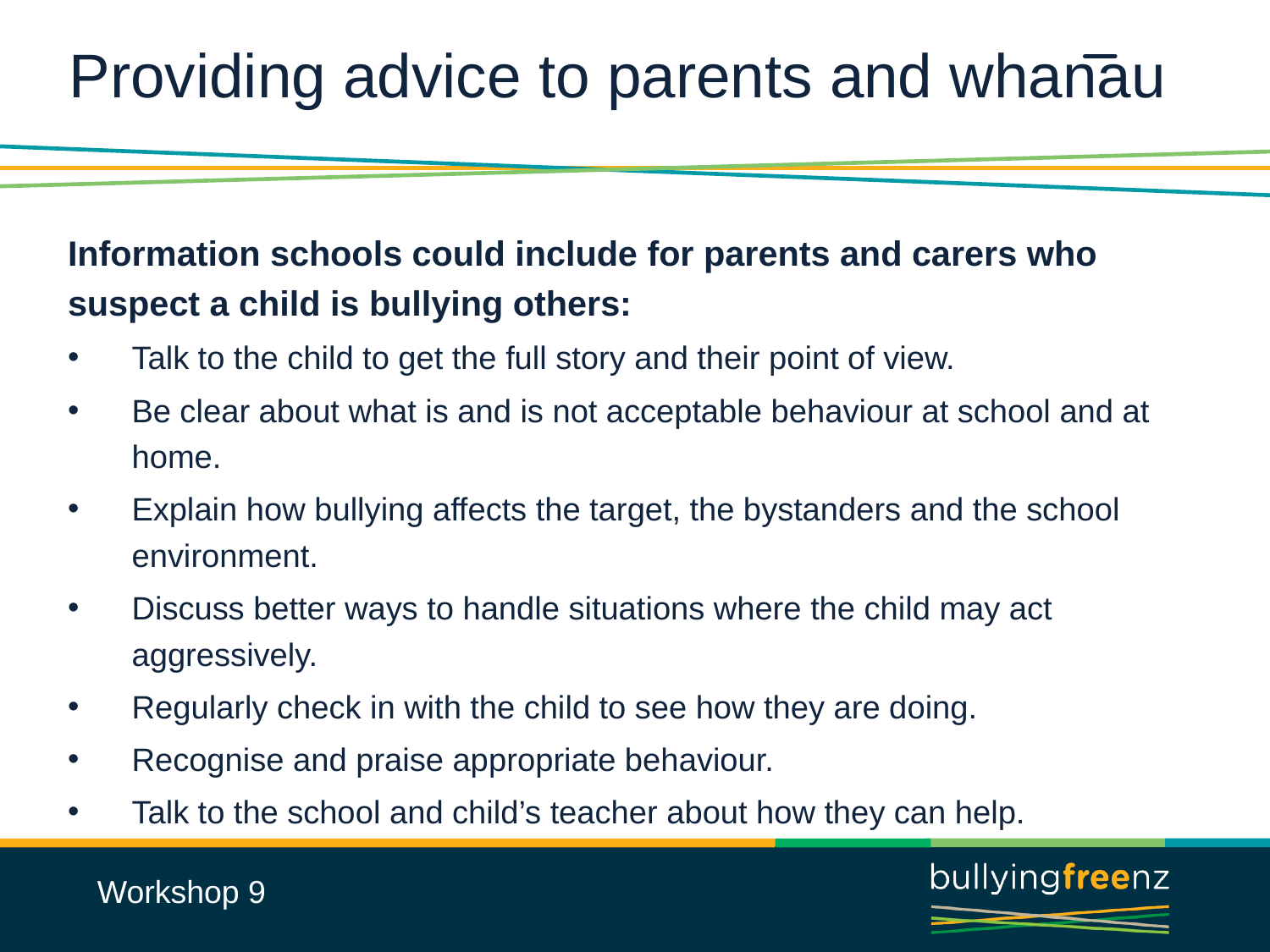

Providing advice to parents and whanau
Information schools could include for parents and carers who suspect a child is bullying others:
Talk to the child to get the full story and their point of view.
Be clear about what is and is not acceptable behaviour at school and at home.
Explain how bullying affects the target, the bystanders and the school environment.
Discuss better ways to handle situations where the child may act aggressively.
Regularly check in with the child to see how they are doing.
Recognise and praise appropriate behaviour.
Talk to the school and child’s teacher about how they can help.

Workshop 9